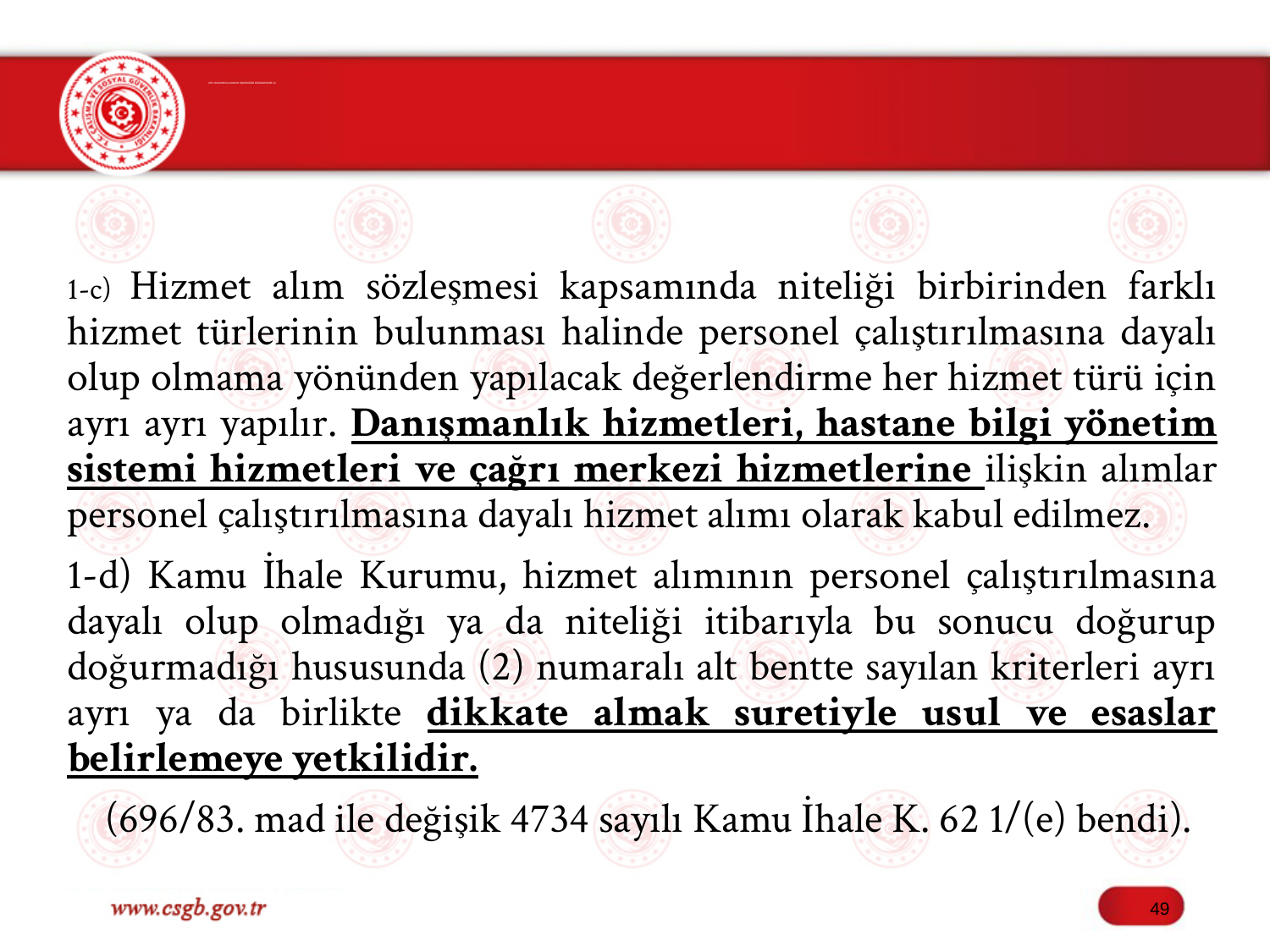

# 696 SAYILI KHK’DA KONUYA İLİŞKİN DİĞER DÜZENLEMELER (3)

1-c) Hizmet alım sözleşmesi kapsamında niteliği birbirinden farklı hizmet türlerinin bulunması halinde personel çalıştırılmasına dayalı olup olmama yönünden yapılacak değerlendirme her hizmet türü için ayrı ayrı yapılır. Danışmanlık hizmetleri, hastane bilgi yönetim sistemi hizmetleri ve çağrı merkezi hizmetlerine ilişkin alımlar personel çalıştırılmasına dayalı hizmet alımı olarak kabul edilmez.
1-d) Kamu İhale Kurumu, hizmet alımının personel çalıştırılmasına dayalı olup olmadığı ya da niteliği itibarıyla bu sonucu doğurup doğurmadığı hususunda (2) numaralı alt bentte sayılan kriterleri ayrı ayrı ya da birlikte dikkate almak suretiyle usul ve esaslar belirlemeye yetkilidir.
    (696/83. mad ile değişik 4734 sayılı Kamu İhale K. 62 1/(e) bendi).

49